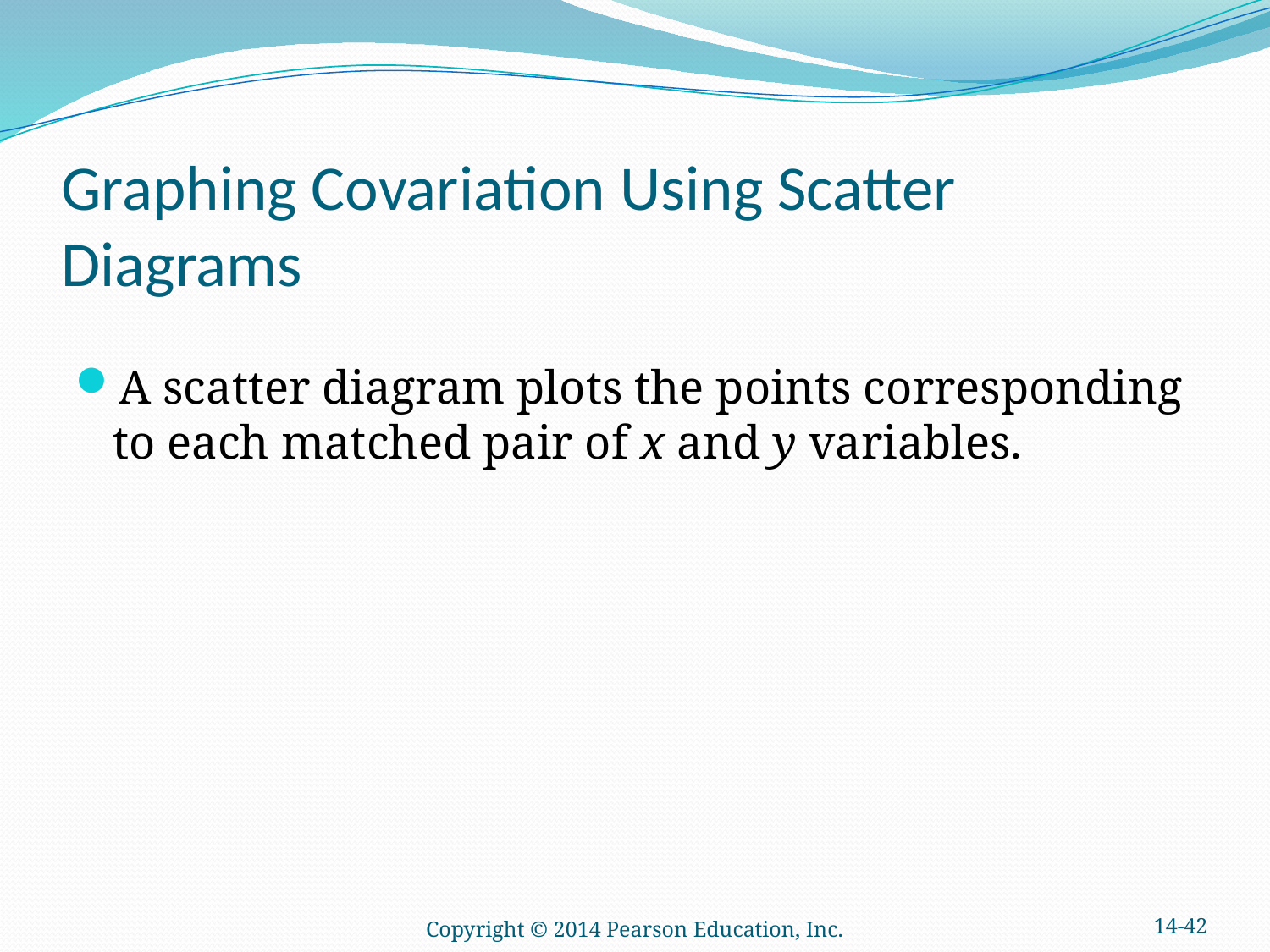

# Graphing Covariation Using Scatter Diagrams
A scatter diagram plots the points corresponding to each matched pair of x and y variables.